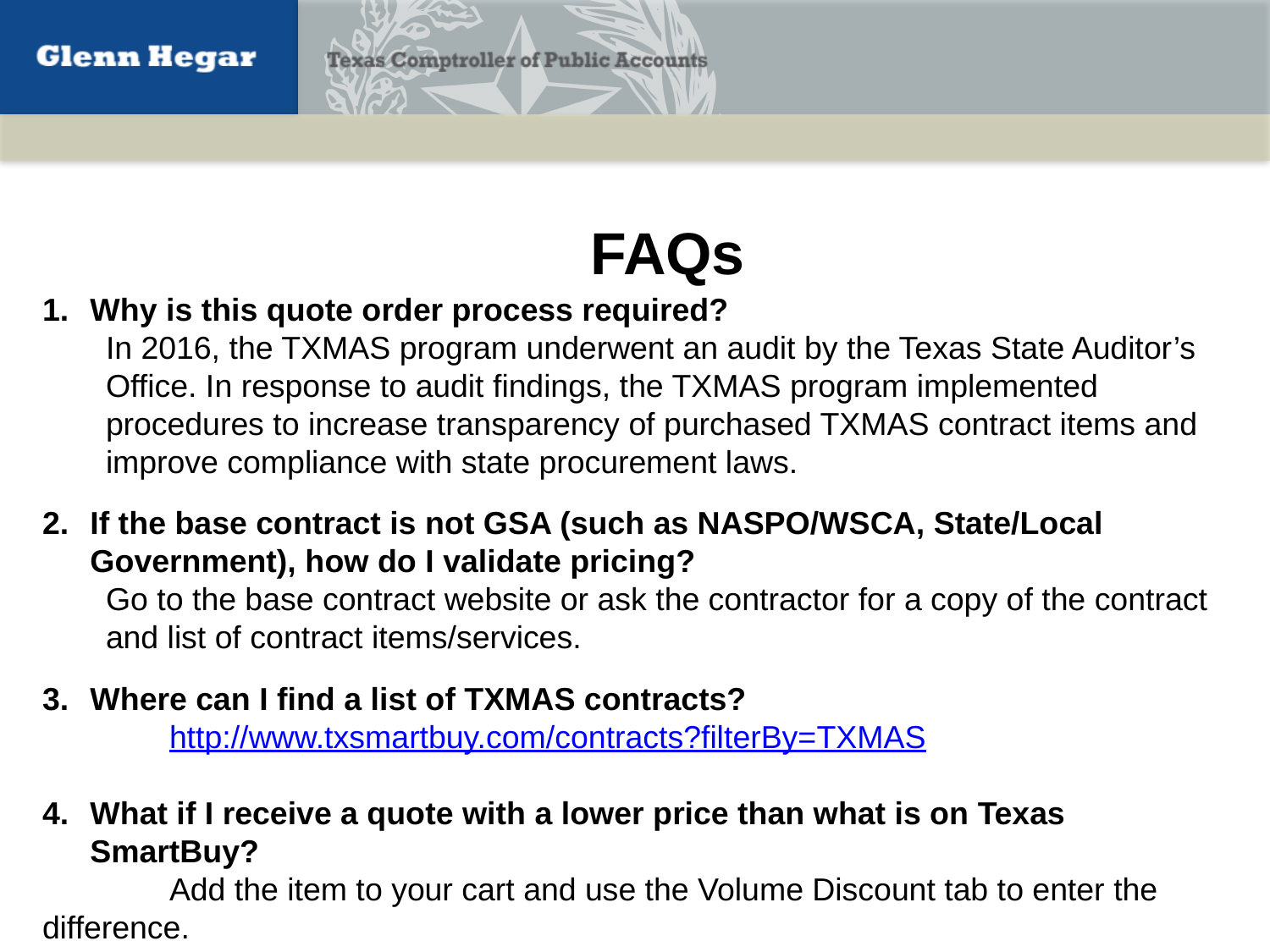

FAQs
Why is this quote order process required?
In 2016, the TXMAS program underwent an audit by the Texas State Auditor’s Office. In response to audit findings, the TXMAS program implemented procedures to increase transparency of purchased TXMAS contract items and improve compliance with state procurement laws.

If the base contract is not GSA (such as NASPO/WSCA, State/Local Government), how do I validate pricing?
Go to the base contract website or ask the contractor for a copy of the contract and list of contract items/services.

Where can I find a list of TXMAS contracts?
	http://www.txsmartbuy.com/contracts?filterBy=TXMAS

What if I receive a quote with a lower price than what is on Texas SmartBuy?
	Add the item to your cart and use the Volume Discount tab to enter the 	difference.